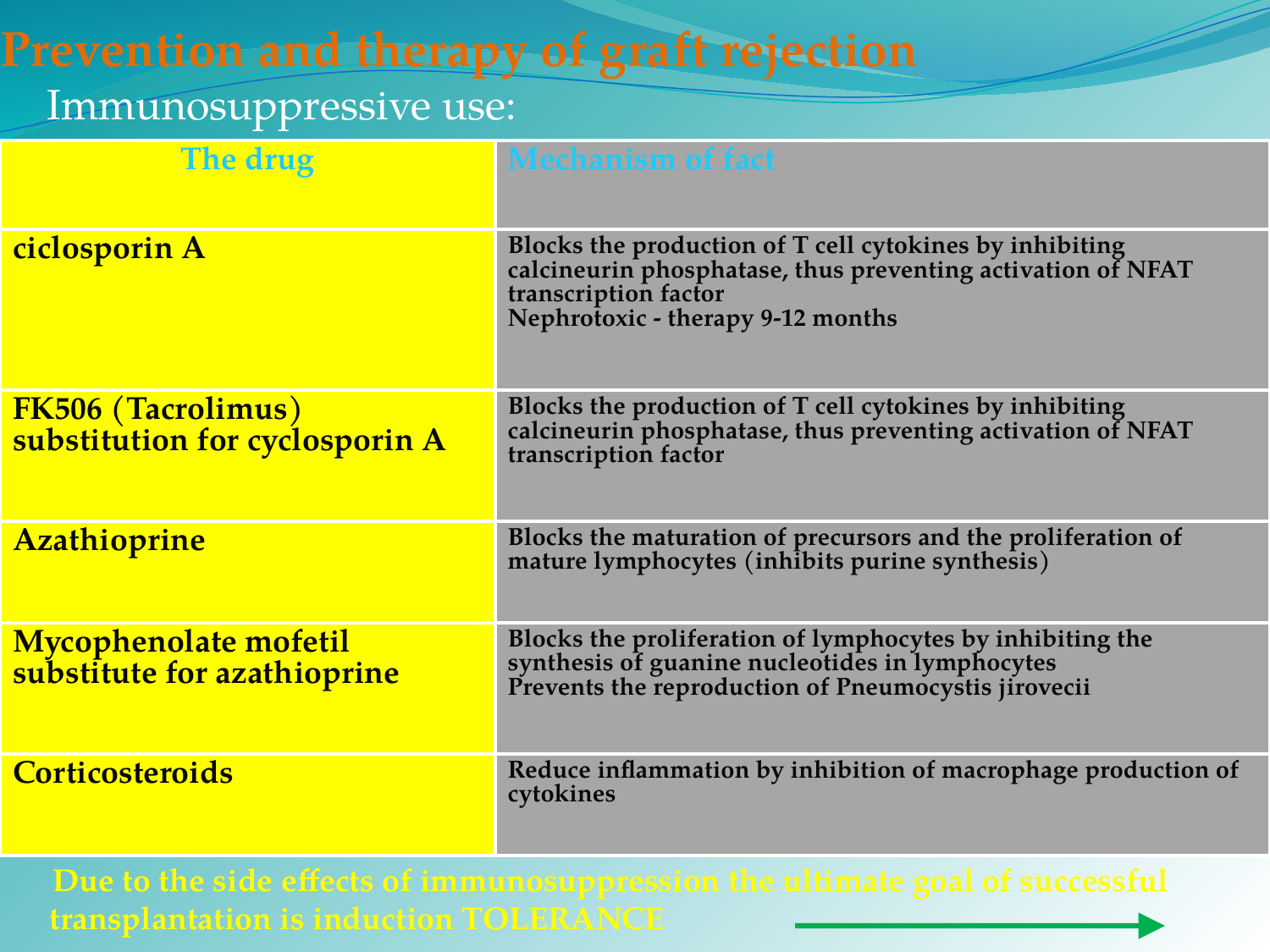

Prevention and therapy of graft rejection
Immunosuppressive use:

| The drug | Mechanism of fact |
| --- | --- |
| ciclosporin A | Blocks the production of T cell cytokines by inhibiting calcineurin phosphatase, thus preventing activation of NFAT transcription factor Nephrotoxic - therapy 9-12 months |
| FK506 (Tacrolimus) substitution for cyclosporin A | Blocks the production of T cell cytokines by inhibiting calcineurin phosphatase, thus preventing activation of NFAT transcription factor |
| Azathioprine | Blocks the maturation of precursors and the proliferation of mature lymphocytes (inhibits purine synthesis) |
| Mycophenolate mofetil substitute for azathioprine | Blocks the proliferation of lymphocytes by inhibiting the synthesis of guanine nucleotides in lymphocytes Prevents the reproduction of Pneumocystis jirovecii |
| Corticosteroids | Reduce inflammation by inhibition of macrophage production of cytokines |

    ИМУНОСУПРЕСИЈА - пацијент обично умире од инфекције
Подложност инфекцијама (нарочито интрацелуларним патогенима)
Малигни тумори изазвани онкогеним вирусима (ЕВV, HHV-8)

     Due to the side effects of immunosuppression the ultimate goal of successful transplantation is induction TOLERANCE